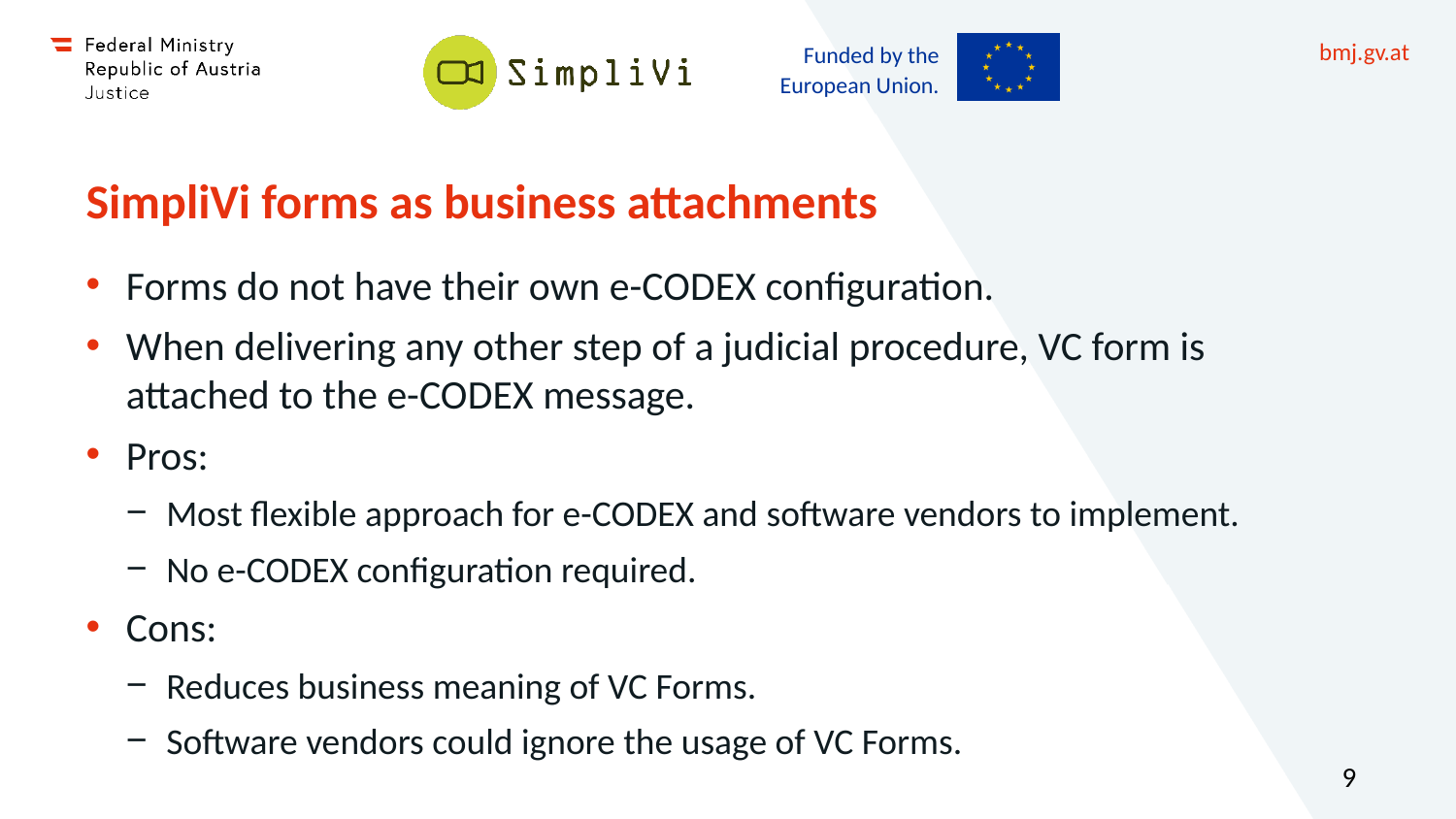

# SimpliVi forms as business attachments
Forms do not have their own e-CODEX configuration.
When delivering any other step of a judicial procedure, VC form is attached to the e-CODEX message.
Pros:
Most flexible approach for e-CODEX and software vendors to implement.
No e-CODEX configuration required.
Cons:
Reduces business meaning of VC Forms.
Software vendors could ignore the usage of VC Forms.
9